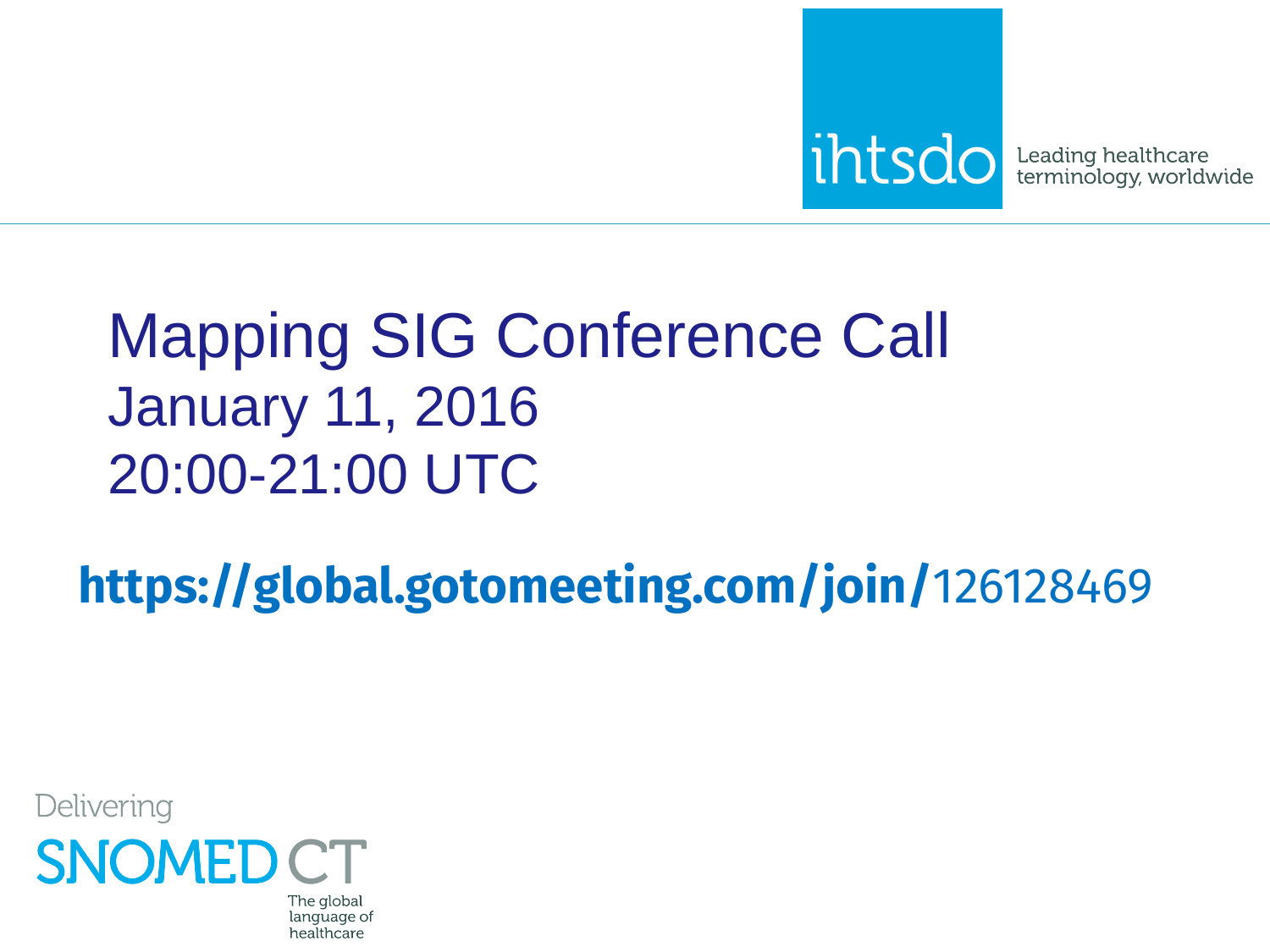

# Mapping SIG Conference Call January 11, 2016 20:00-21:00 UTC
https://global.gotomeeting.com/join/126128469